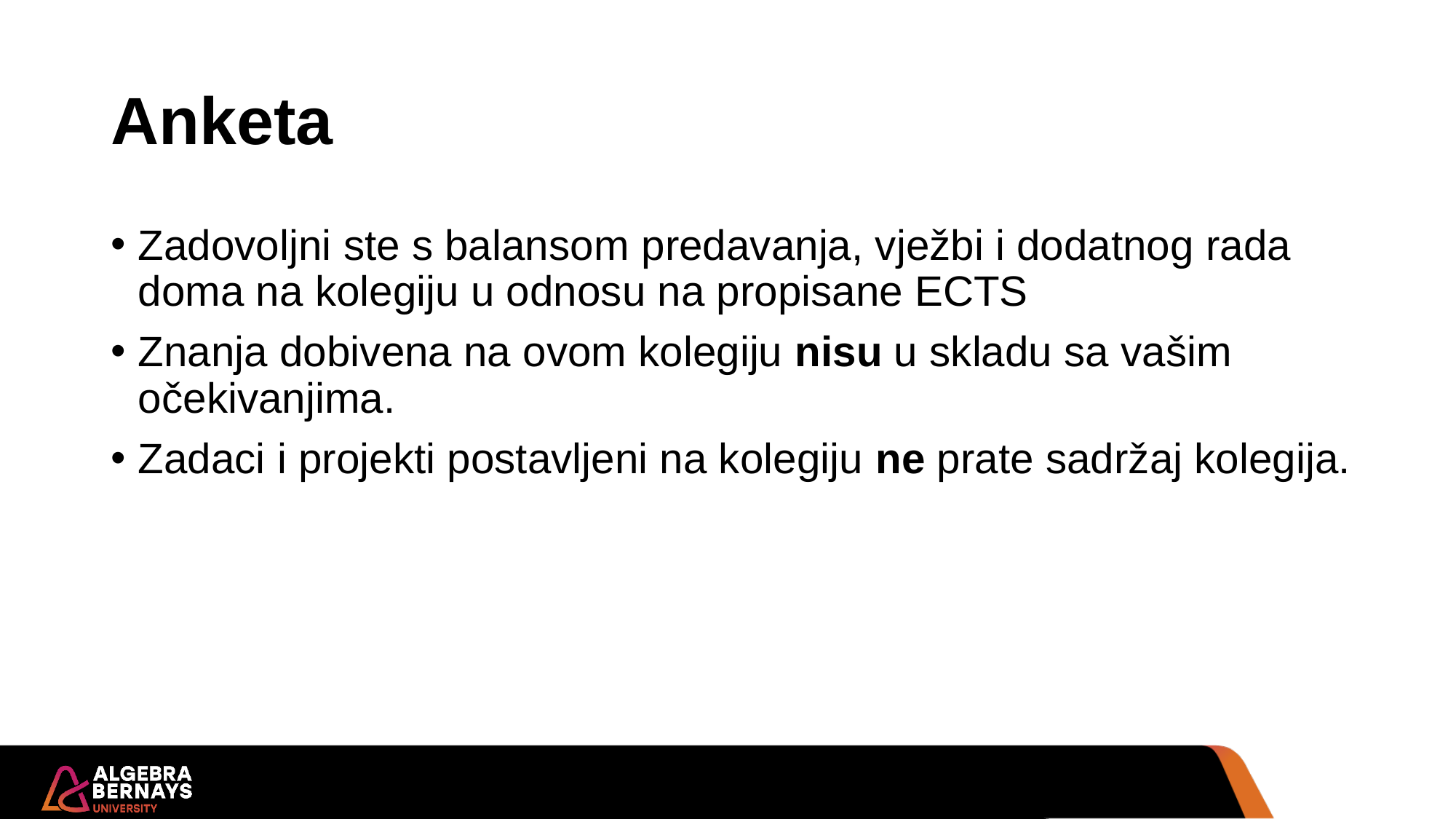

# Anketa
Zadovoljni ste s balansom predavanja, vježbi i dodatnog rada doma na kolegiju u odnosu na propisane ECTS
Znanja dobivena na ovom kolegiju nisu u skladu sa vašim očekivanjima.
Zadaci i projekti postavljeni na kolegiju ne prate sadržaj kolegija.